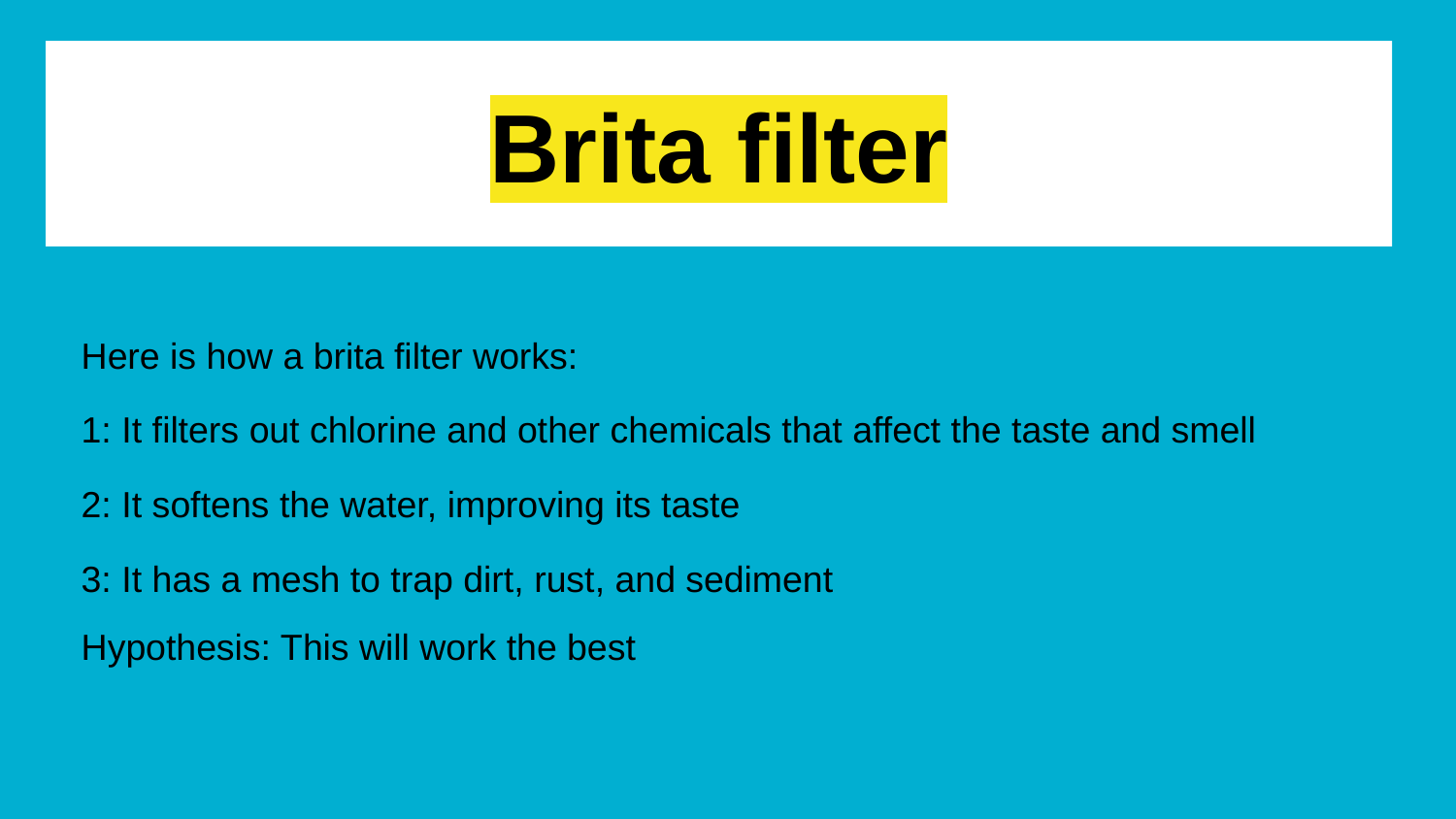

# Brita filter
Here is how a brita filter works:
1: It filters out chlorine and other chemicals that affect the taste and smell
2: It softens the water, improving its taste
3: It has a mesh to trap dirt, rust, and sediment
Hypothesis: This will work the best